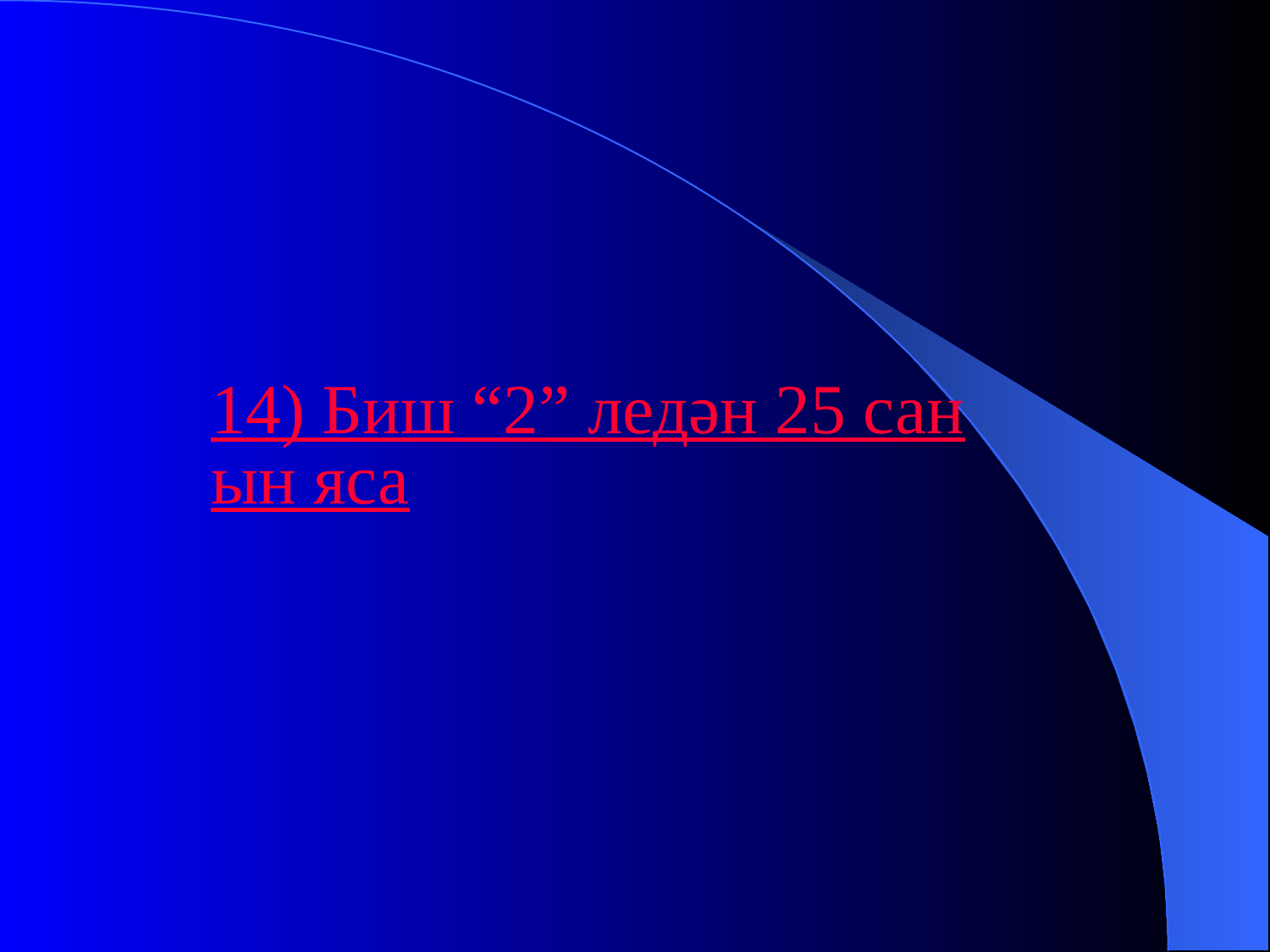

14) Биш “2” ледән 25 санын яса